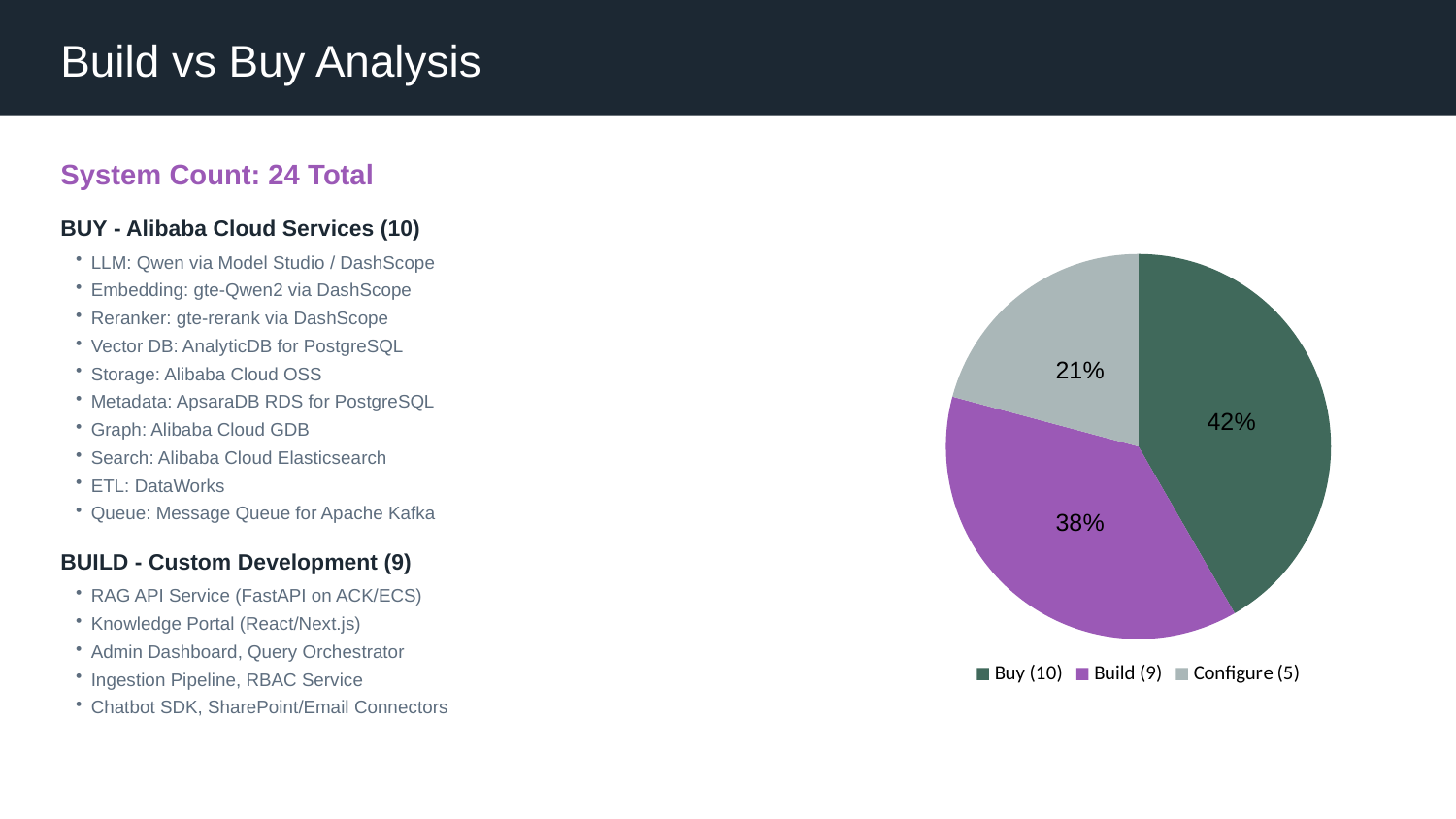

Build vs Buy Analysis
System Count: 24 Total
BUY - Alibaba Cloud Services (10)

### Chart

| Category | Systems |
|---|---|
| Buy (10) | 10.0 |
| Build (9) | 9.0 |
| Configure (5) | 5.0 |
LLM: Qwen via Model Studio / DashScope
Embedding: gte-Qwen2 via DashScope
Reranker: gte-rerank via DashScope
Vector DB: AnalyticDB for PostgreSQL
Storage: Alibaba Cloud OSS
Metadata: ApsaraDB RDS for PostgreSQL
Graph: Alibaba Cloud GDB
Search: Alibaba Cloud Elasticsearch
ETL: DataWorks
Queue: Message Queue for Apache Kafka
BUILD - Custom Development (9)
RAG API Service (FastAPI on ACK/ECS)
Knowledge Portal (React/Next.js)
Admin Dashboard, Query Orchestrator
Ingestion Pipeline, RBAC Service
Chatbot SDK, SharePoint/Email Connectors